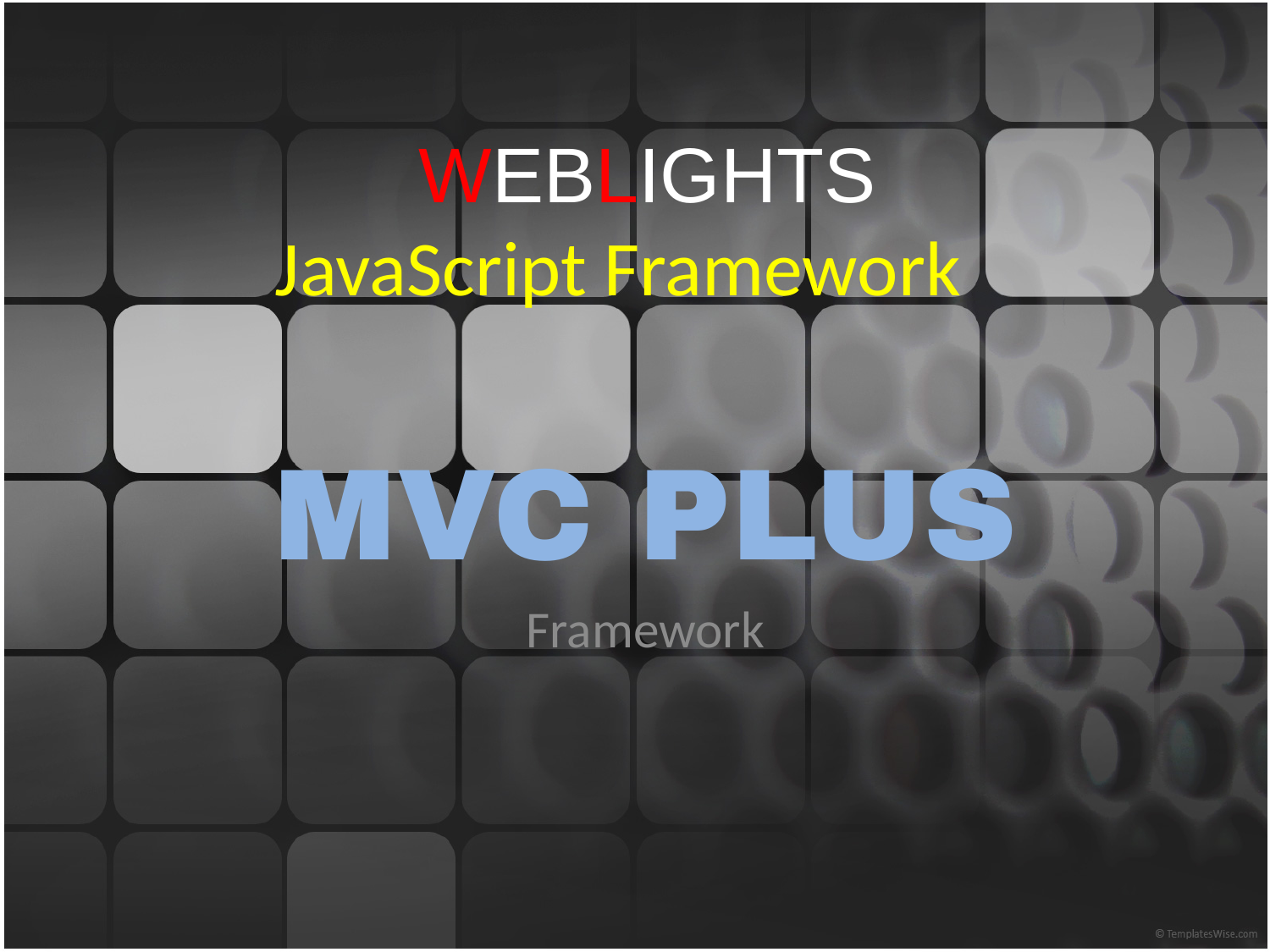

# WEBLIGHTS JavaScript Framework
MVC PLUS
Framework